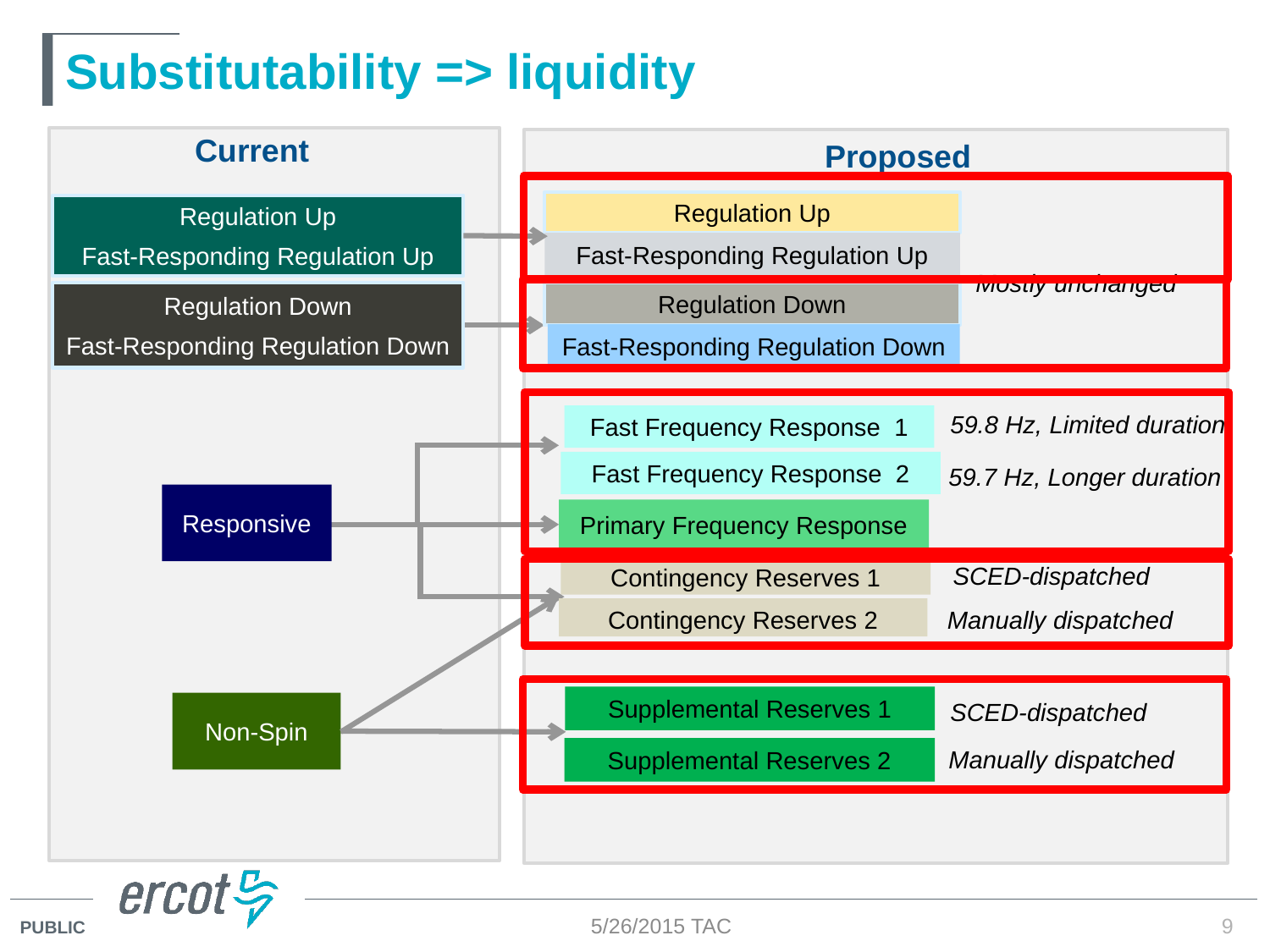

# Substitutability => liquidity
Current

Proposed

Regulation Up
Regulation Up
Fast-Responding Regulation Up
Fast-Responding Regulation Up

Mostly unchanged

Regulation Down
Fast-Responding Regulation Down
Regulation Down
Fast-Responding Regulation Down

59.8 Hz, Limited duration
Fast Frequency Response  1
Fast Frequency Response  2
59.7 Hz, Longer duration
Responsive
Primary Frequency Response
SCED-dispatched
Contingency Reserves 1

Contingency Reserves 2
Manually dispatched

Supplemental Reserves 1
SCED-dispatched
Non-Spin
Manually dispatched
Supplemental Reserves 2
5/26/2015 TAC
9